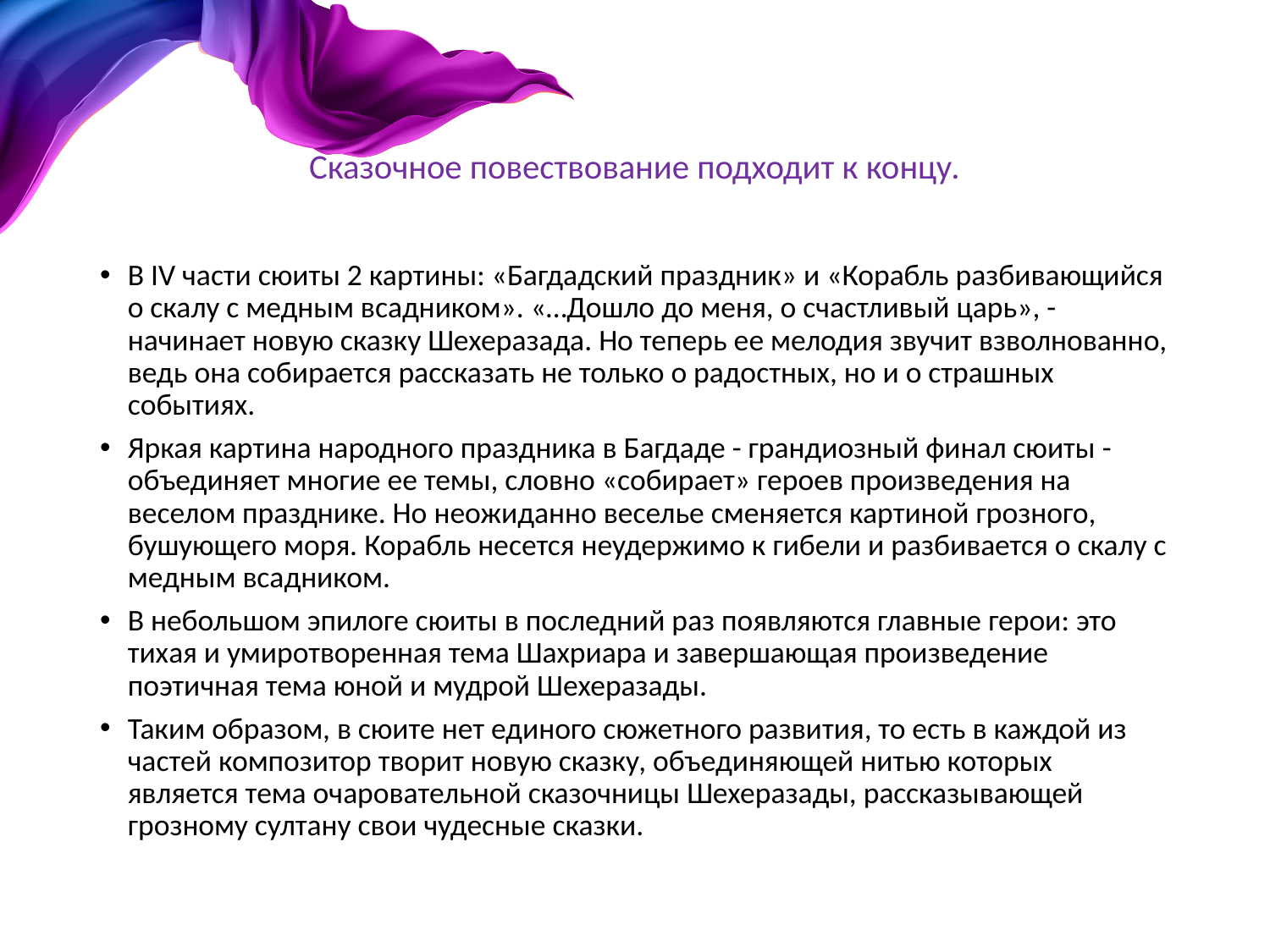

# Сказочное повествование подходит к концу.
В IV части сюиты 2 картины: «Багдадский праздник» и «Корабль разбивающийся о скалу с медным всадником». «…Дошло до меня, о счастливый царь», - начинает новую сказку Шехеразада. Но теперь ее мелодия звучит взволнованно, ведь она собирается рассказать не только о радостных, но и о страшных событиях.
Яркая картина народного праздника в Багдаде - грандиозный финал сюиты - объединяет многие ее темы, словно «собирает» героев произведения на веселом празднике. Но неожиданно веселье сменяется картиной грозного, бушующего моря. Корабль несется неудержимо к гибели и разбивается о скалу с медным всадником.
В небольшом эпилоге сюиты в последний раз появляются главные герои: это тихая и умиротворенная тема Шахриара и завершающая произведение поэтичная тема юной и мудрой Шехеразады.
Таким образом, в сюите нет единого сюжетного развития, то есть в каждой из частей композитор творит новую сказку, объединяющей нитью которых является тема очаровательной сказочницы Шехеразады, рассказывающей грозному султану свои чудесные сказки.